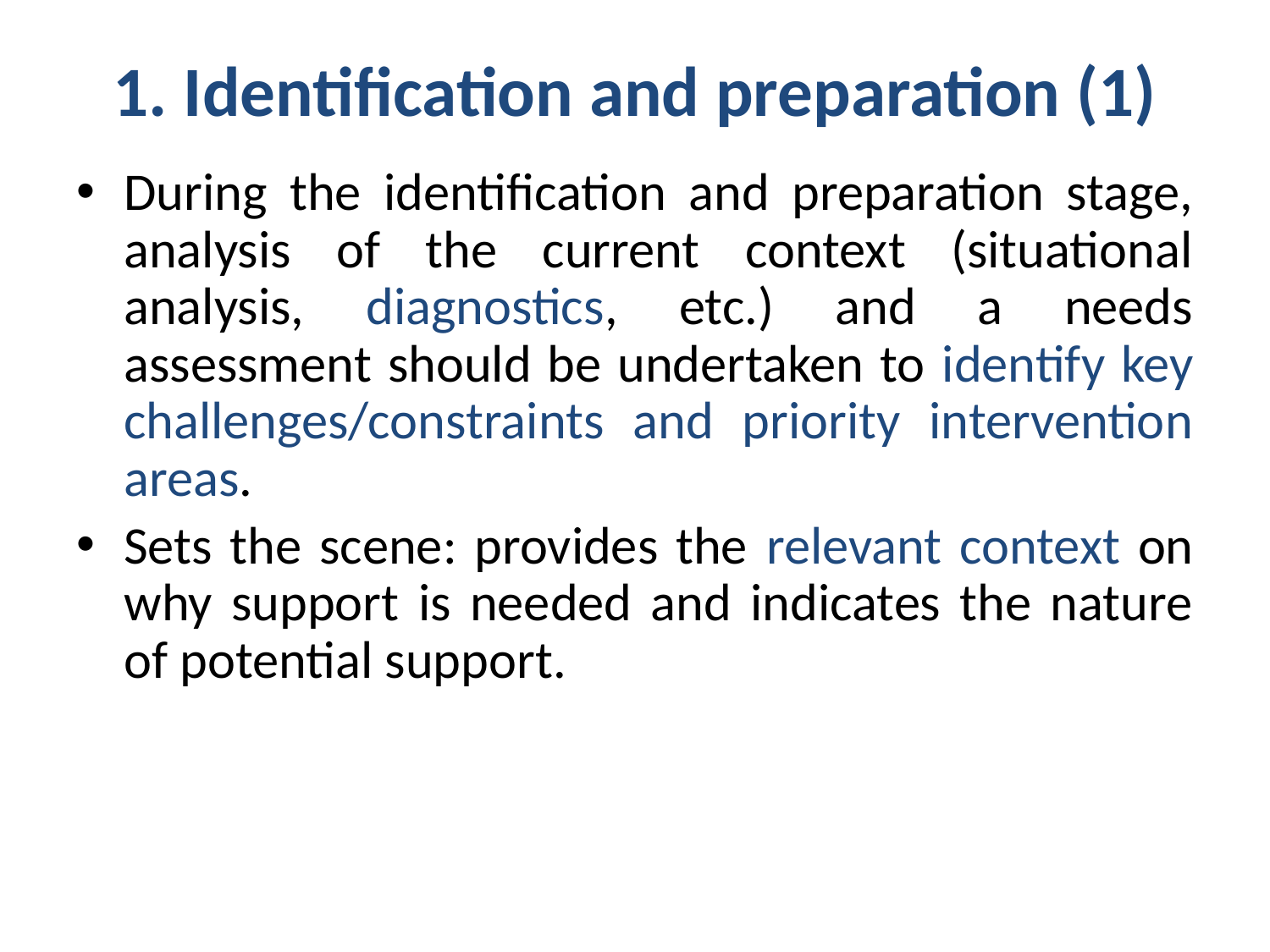

# 1. Identification and preparation (1)
During the identification and preparation stage, analysis of the current context (situational analysis, diagnostics, etc.) and a needs assessment should be undertaken to identify key challenges/constraints and priority intervention areas.
Sets the scene: provides the relevant context on why support is needed and indicates the nature of potential support.